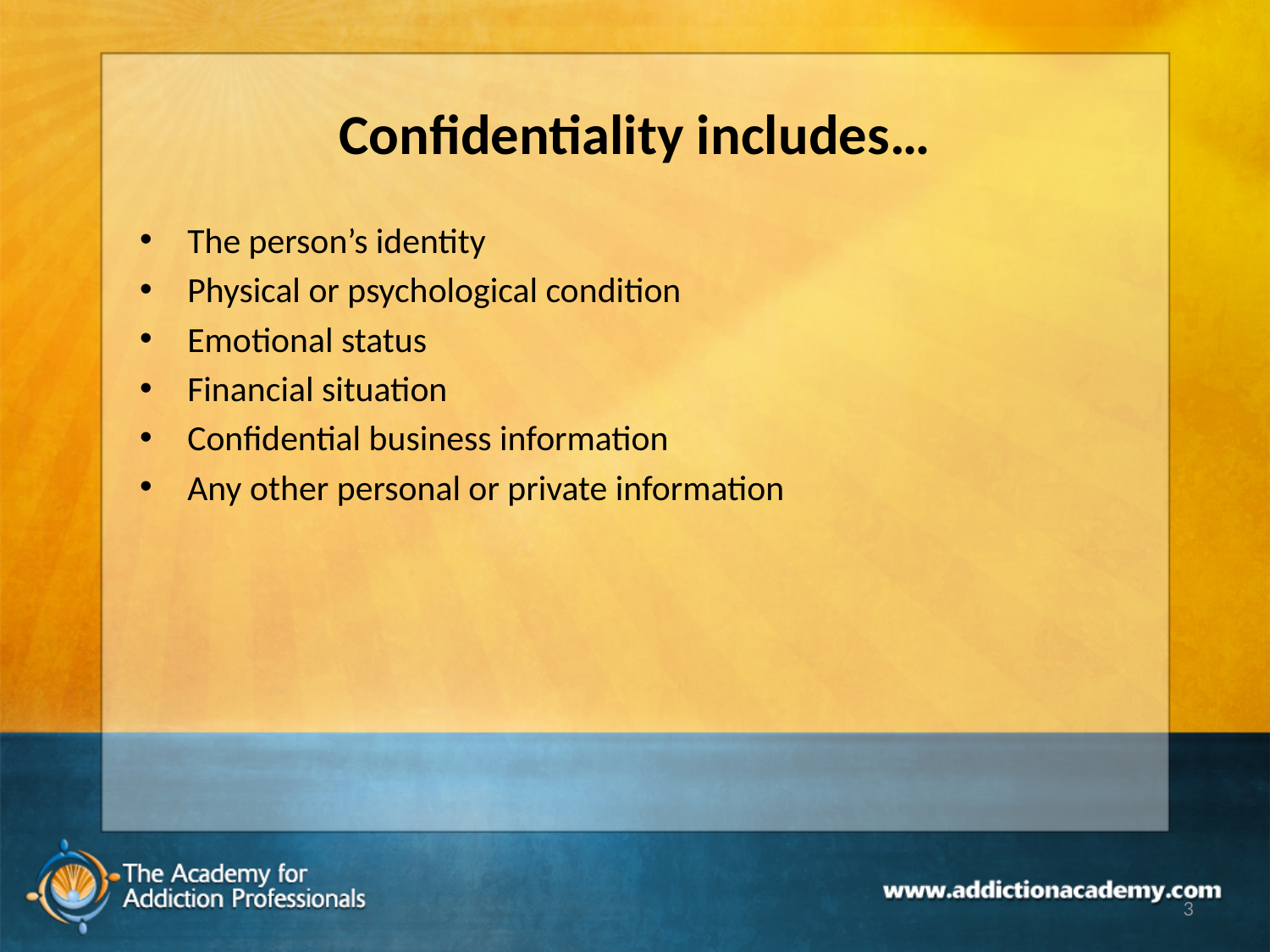

# Confidentiality includes…
The person’s identity
Physical or psychological condition
Emotional status
Financial situation
Confidential business information
Any other personal or private information
3